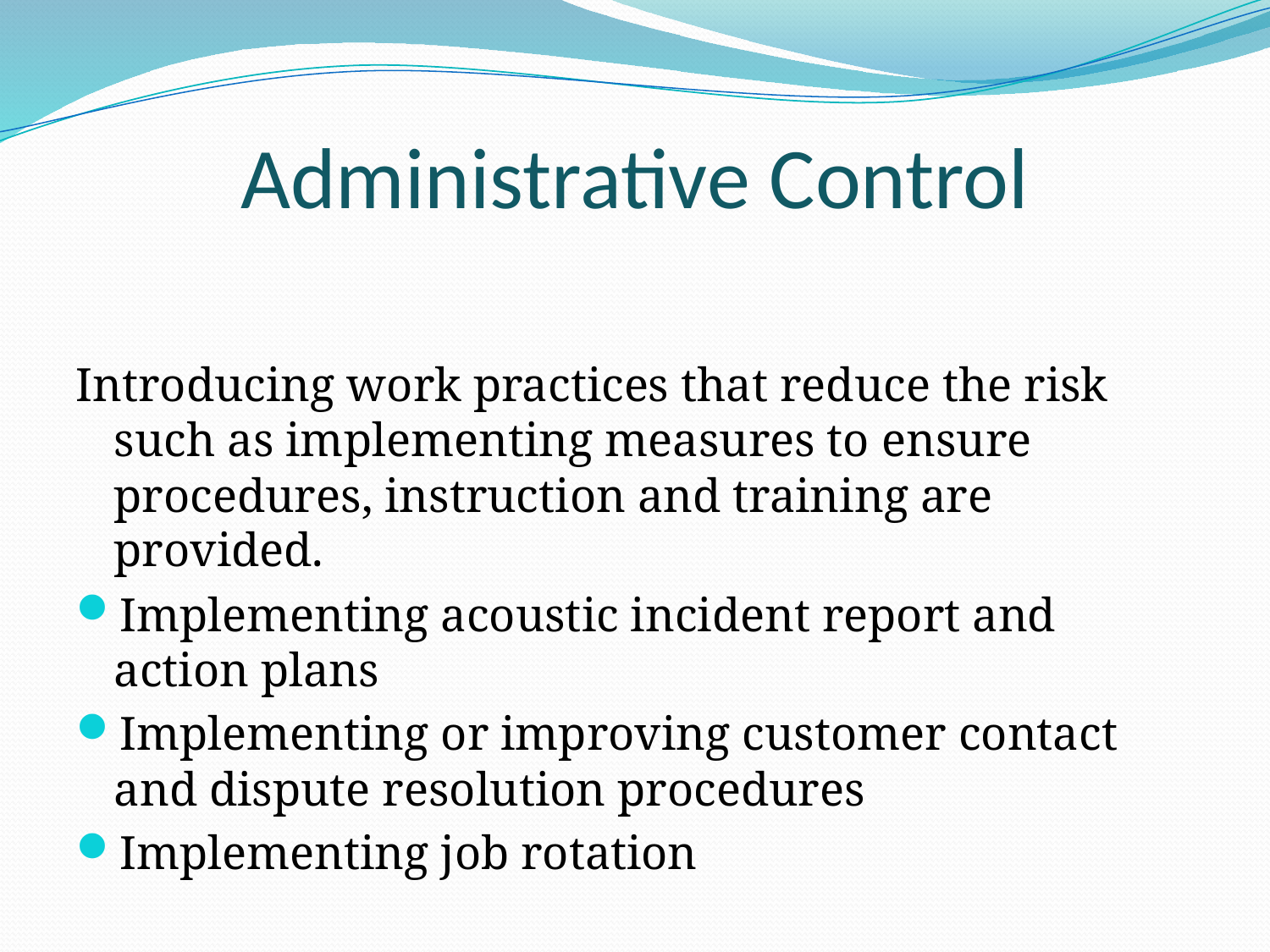

Administrative Control

Introducing work practices that reduce the risk such as implementing measures to ensure procedures, instruction and training are provided.
Implementing acoustic incident report and action plans
Implementing or improving customer contact and dispute resolution procedures
Implementing job rotation